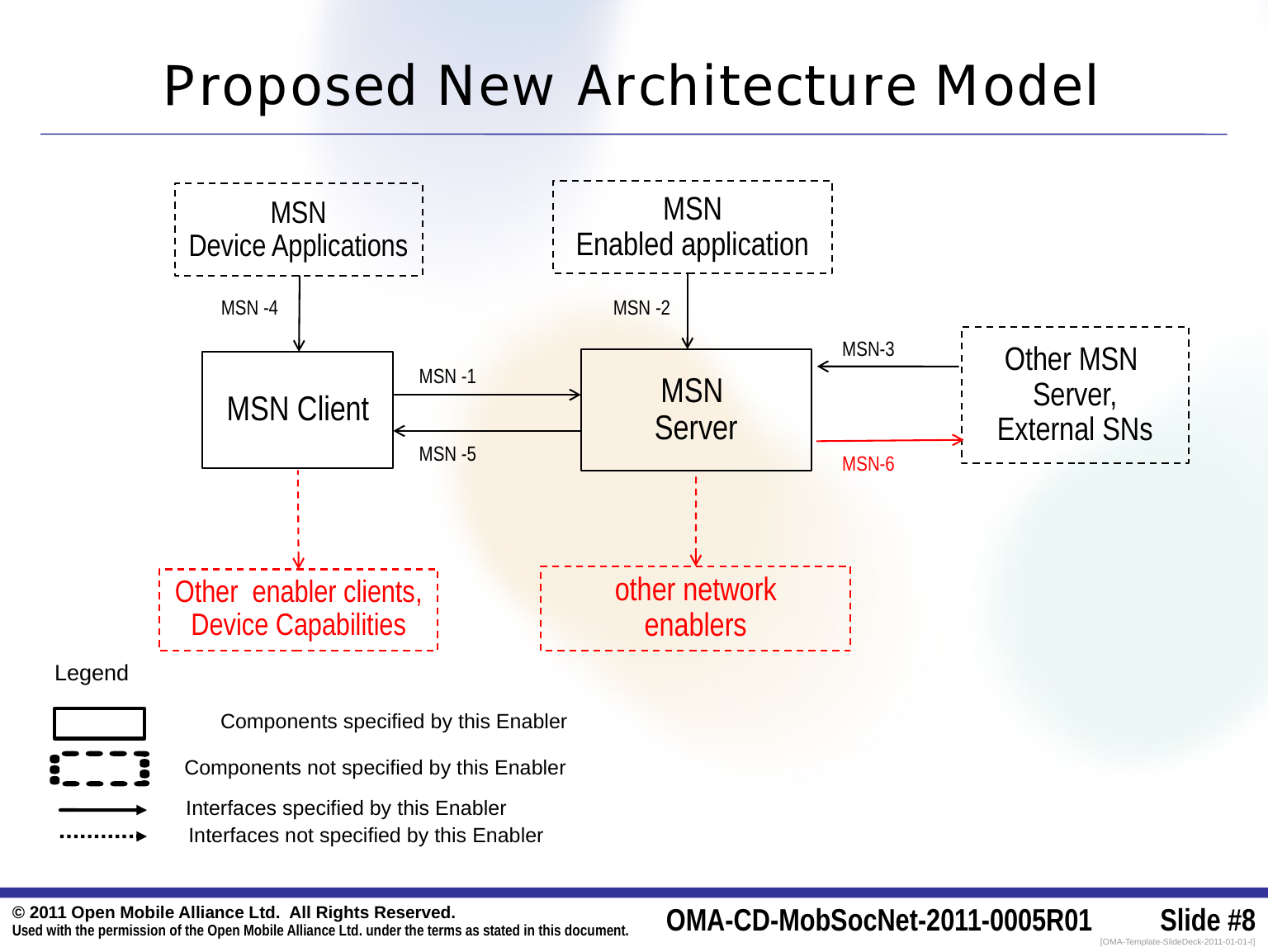

Proposed New Architecture Model
MSN
Enabled application
MSN
Device Applications
MSN -4
MSN -2
Other MSN
Server,
External SNs
MSN-3
MSN
Server
MSN Client
MSN -1
MSN -5
MSN-6
other network
enablers
Other  enabler clients, Device Capabilities
Legend

Components specified by this Enabler

Interfaces specified by this Enabler

Components not specified by this Enabler
Interfaces not specified by this Enabler